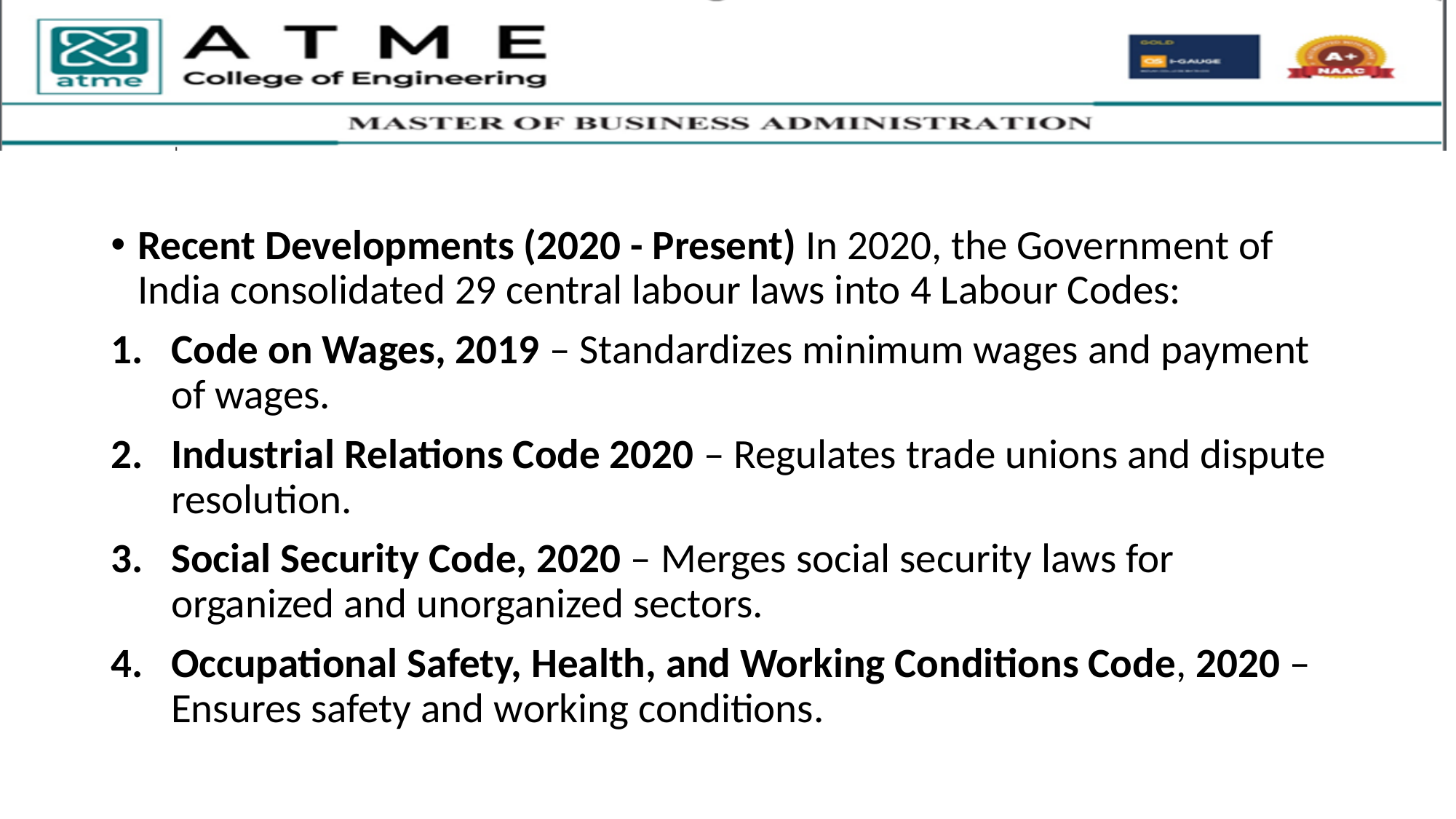

Recent Developments (2020 - Present) In 2020, the Government of India consolidated 29 central labour laws into 4 Labour Codes:
Code on Wages, 2019 – Standardizes minimum wages and payment of wages.
Industrial Relations Code 2020 – Regulates trade unions and dispute resolution.
Social Security Code, 2020 – Merges social security laws for organized and unorganized sectors.
Occupational Safety, Health, and Working Conditions Code, 2020 – Ensures safety and working conditions.